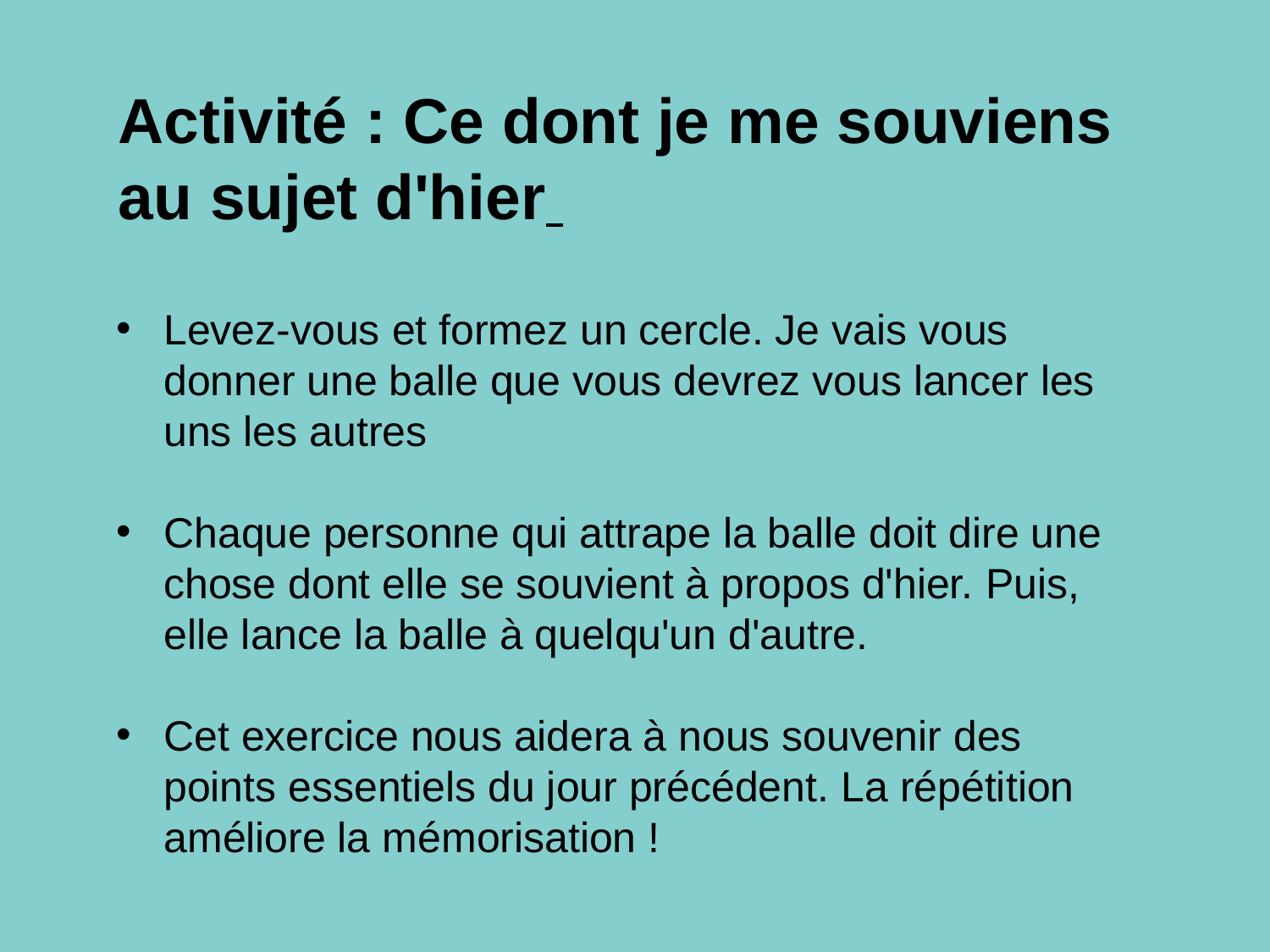

Activité : Ce dont je me souviens au sujet d'hier
Levez-vous et formez un cercle. Je vais vous donner une balle que vous devrez vous lancer les uns les autres

Chaque personne qui attrape la balle doit dire une chose dont elle se souvient à propos d'hier. Puis, elle lance la balle à quelqu'un d'autre.

Cet exercice nous aidera à nous souvenir des points essentiels du jour précédent. La répétition améliore la mémorisation !